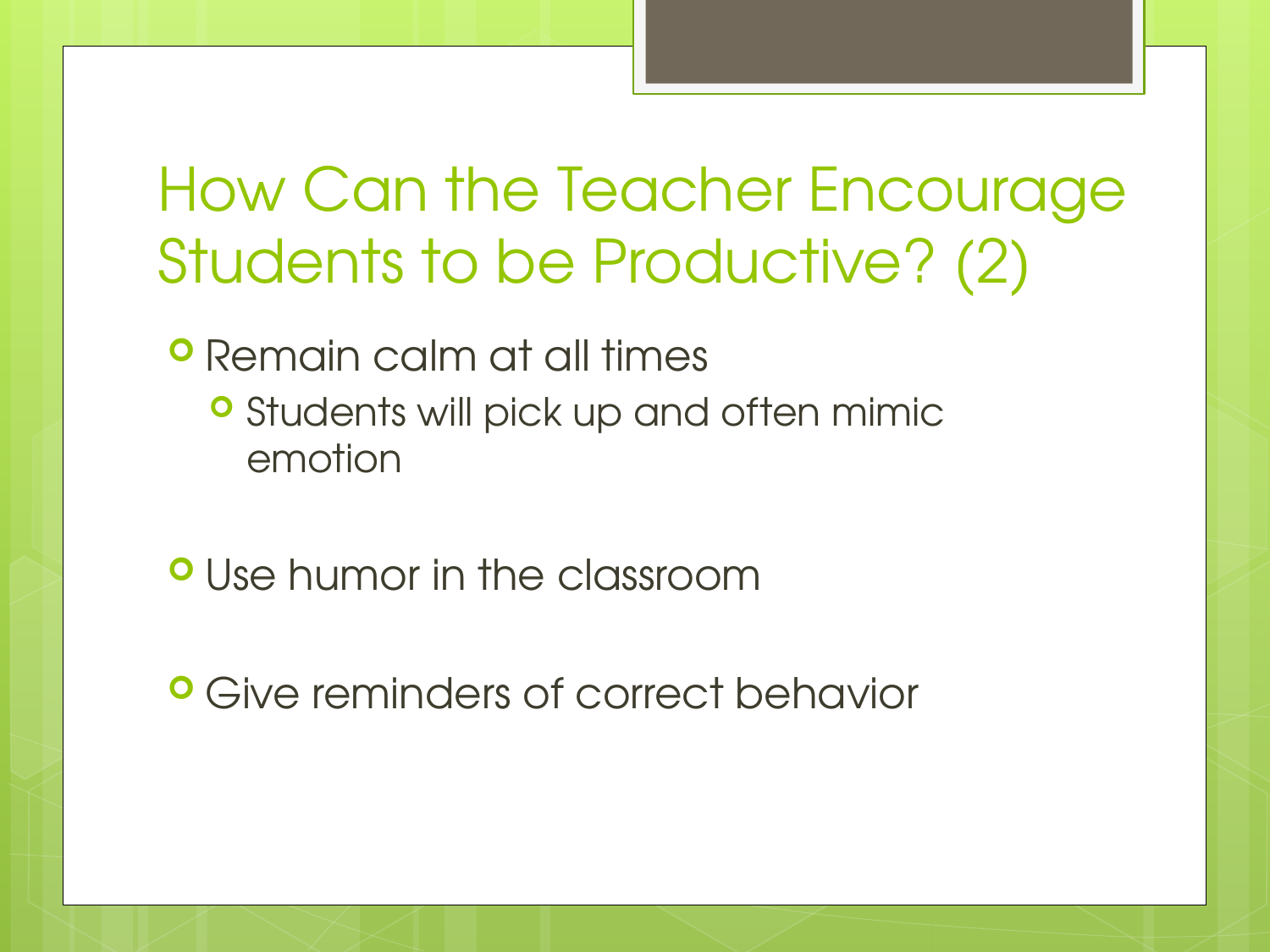

# How Can the Teacher Encourage Students to be Productive? (2)
Remain calm at all times
Students will pick up and often mimic emotion

Use humor in the classroom

Give reminders of correct behavior